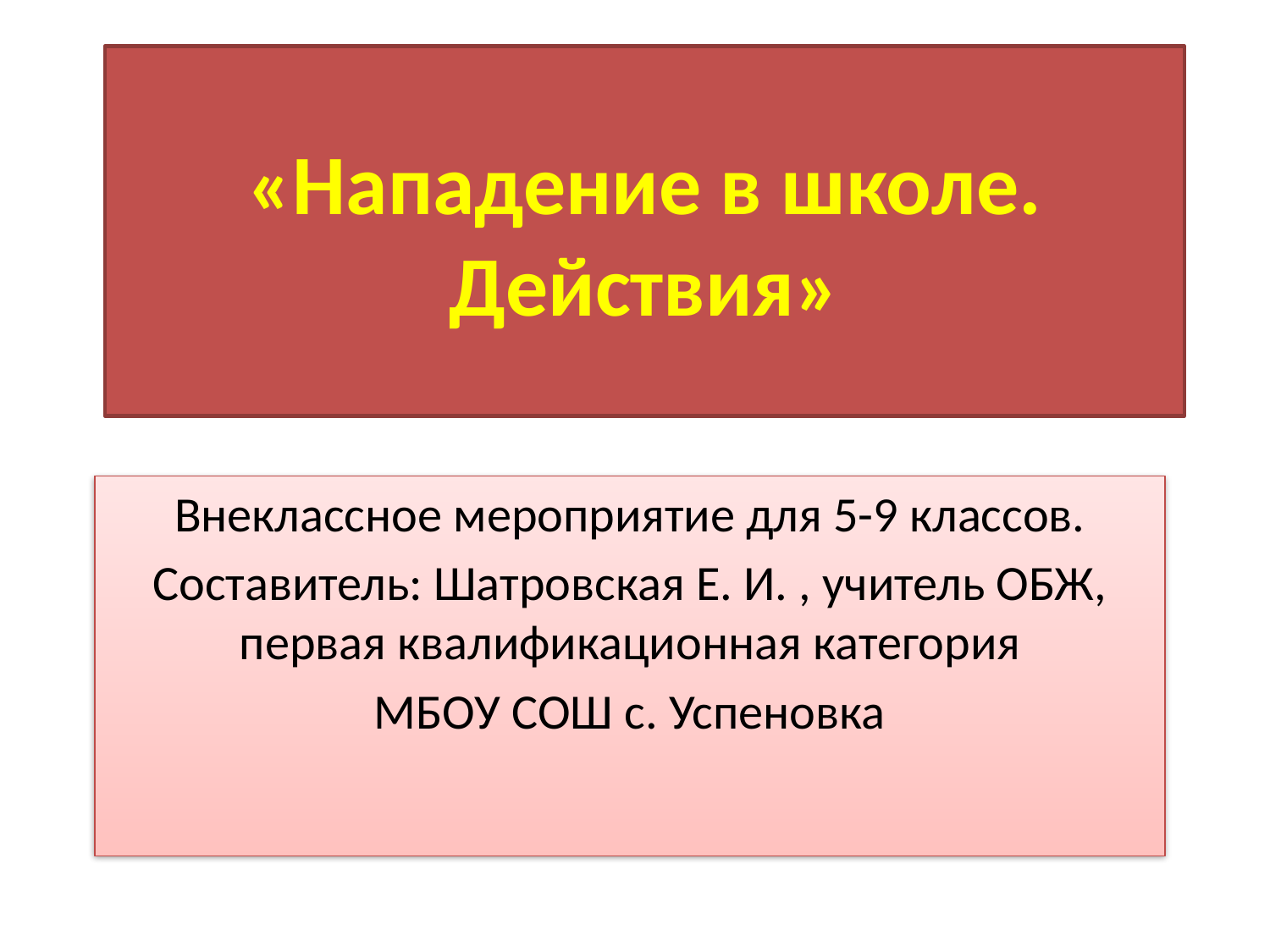

# «Нападение в школе. Действия»
Внеклассное мероприятие для 5-9 классов.
Составитель: Шатровская Е. И. , учитель ОБЖ, первая квалификационная категория
МБОУ СОШ с. Успеновка